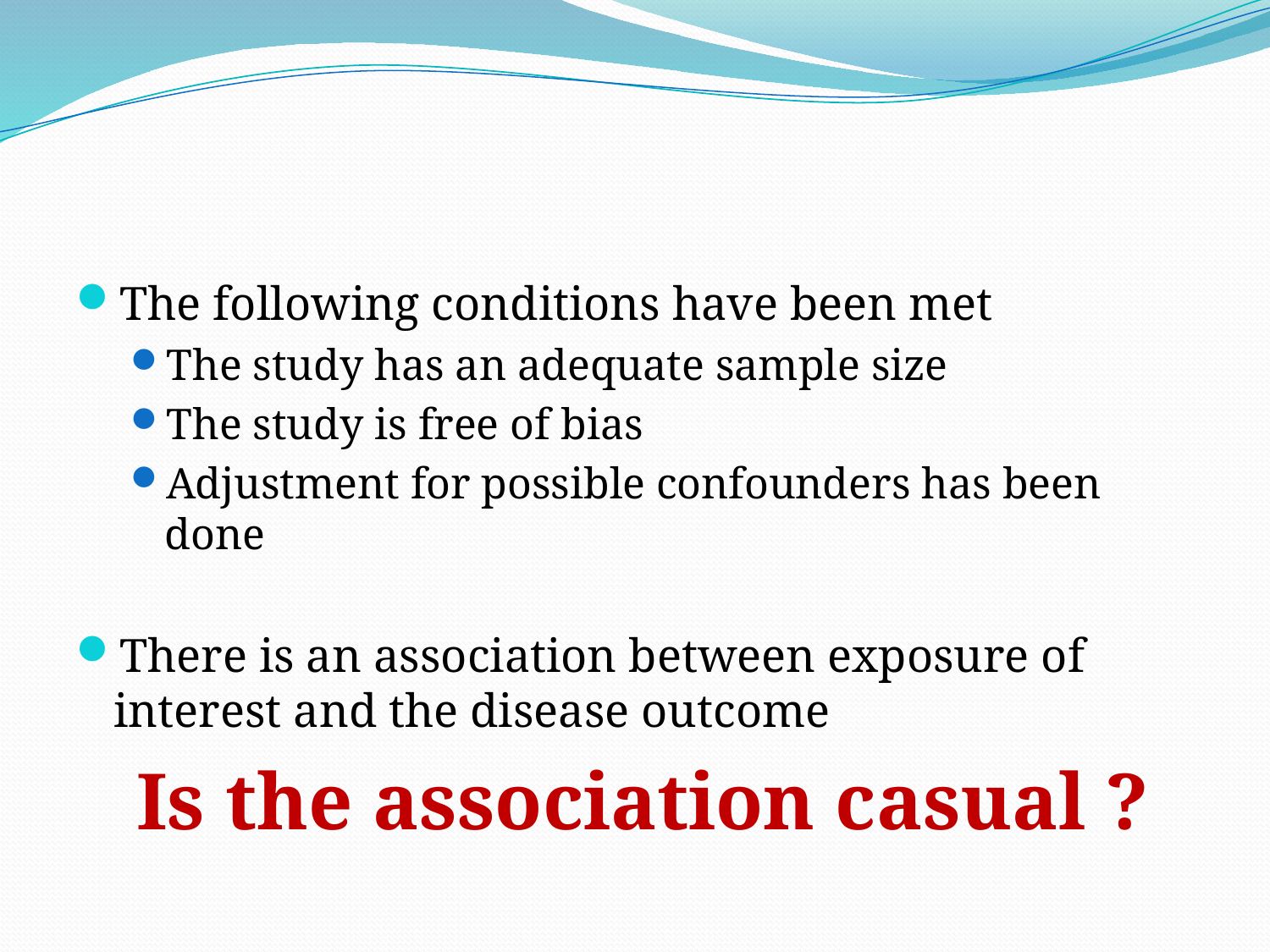

#
The following conditions have been met
The study has an adequate sample size
The study is free of bias
Adjustment for possible confounders has been done

There is an association between exposure of interest and the disease outcome
   Is the association casual ?